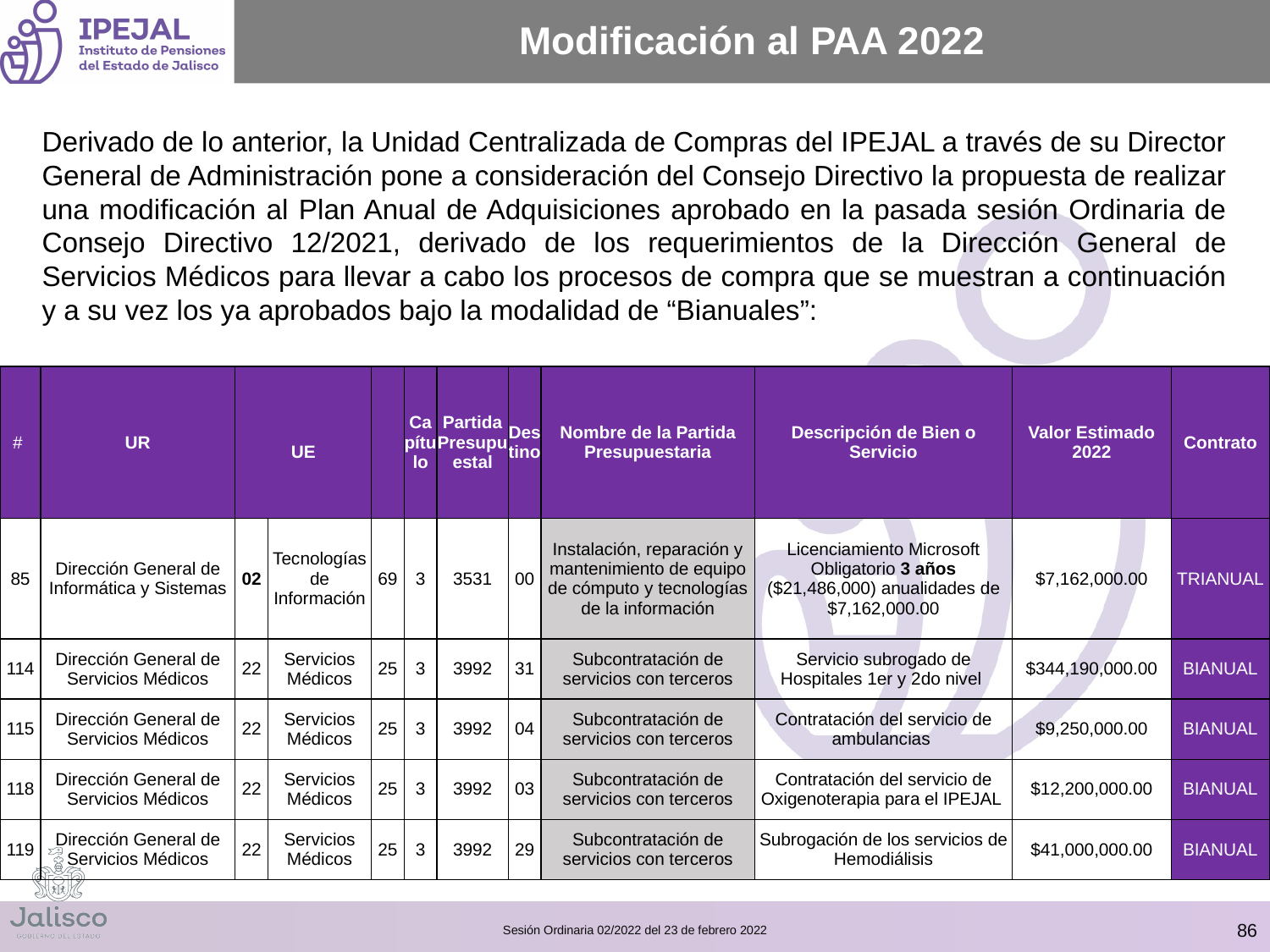

# Modificación al PAA 2022
Derivado de lo anterior, la Unidad Centralizada de Compras del IPEJAL a través de su Director General de Administración pone a consideración del Consejo Directivo la propuesta de realizar una modificación al Plan Anual de Adquisiciones aprobado en la pasada sesión Ordinaria de Consejo Directivo 12/2021, derivado de los requerimientos de la Dirección General de Servicios Médicos para llevar a cabo los procesos de compra que se muestran a continuación y a su vez los ya aprobados bajo la modalidad de “Bianuales”:
| # | UR | UE |  |  | Capítulo | Partida Presupuestal | Destino | Nombre de la Partida Presupuestaria | Descripción de Bien o Servicio | Valor Estimado 2022 | Contrato |
| --- | --- | --- | --- | --- | --- | --- | --- | --- | --- | --- | --- |
| 85 | Dirección General de Informática y Sistemas | 02 | Tecnologías de Información | 69 | 3 | 3531 | 00 | Instalación, reparación y mantenimiento de equipo de cómputo y tecnologías de la información | Licenciamiento Microsoft Obligatorio 3 años ($21,486,000) anualidades de $7,162,000.00 | $7,162,000.00 | TRIANUAL |
| 114 | Dirección General de Servicios Médicos | 22 | Servicios Médicos | 25 | 3 | 3992 | 31 | Subcontratación de servicios con terceros | Servicio subrogado de Hospitales 1er y 2do nivel | $344,190,000.00 | BIANUAL |
| 115 | Dirección General de Servicios Médicos | 22 | Servicios Médicos | 25 | 3 | 3992 | 04 | Subcontratación de servicios con terceros | Contratación del servicio de ambulancias | $9,250,000.00 | BIANUAL |
| 118 | Dirección General de Servicios Médicos | 22 | Servicios Médicos | 25 | 3 | 3992 | 03 | Subcontratación de servicios con terceros | Contratación del servicio de Oxigenoterapia para el IPEJAL | $12,200,000.00 | BIANUAL |
| 119 | Dirección General de Servicios Médicos | 22 | Servicios Médicos | 25 | 3 | 3992 | 29 | Subcontratación de servicios con terceros | Subrogación de los servicios de Hemodiálisis | $41,000,000.00 | BIANUAL |
86
Sesión Ordinaria 02/2022 del 23 de febrero 2022